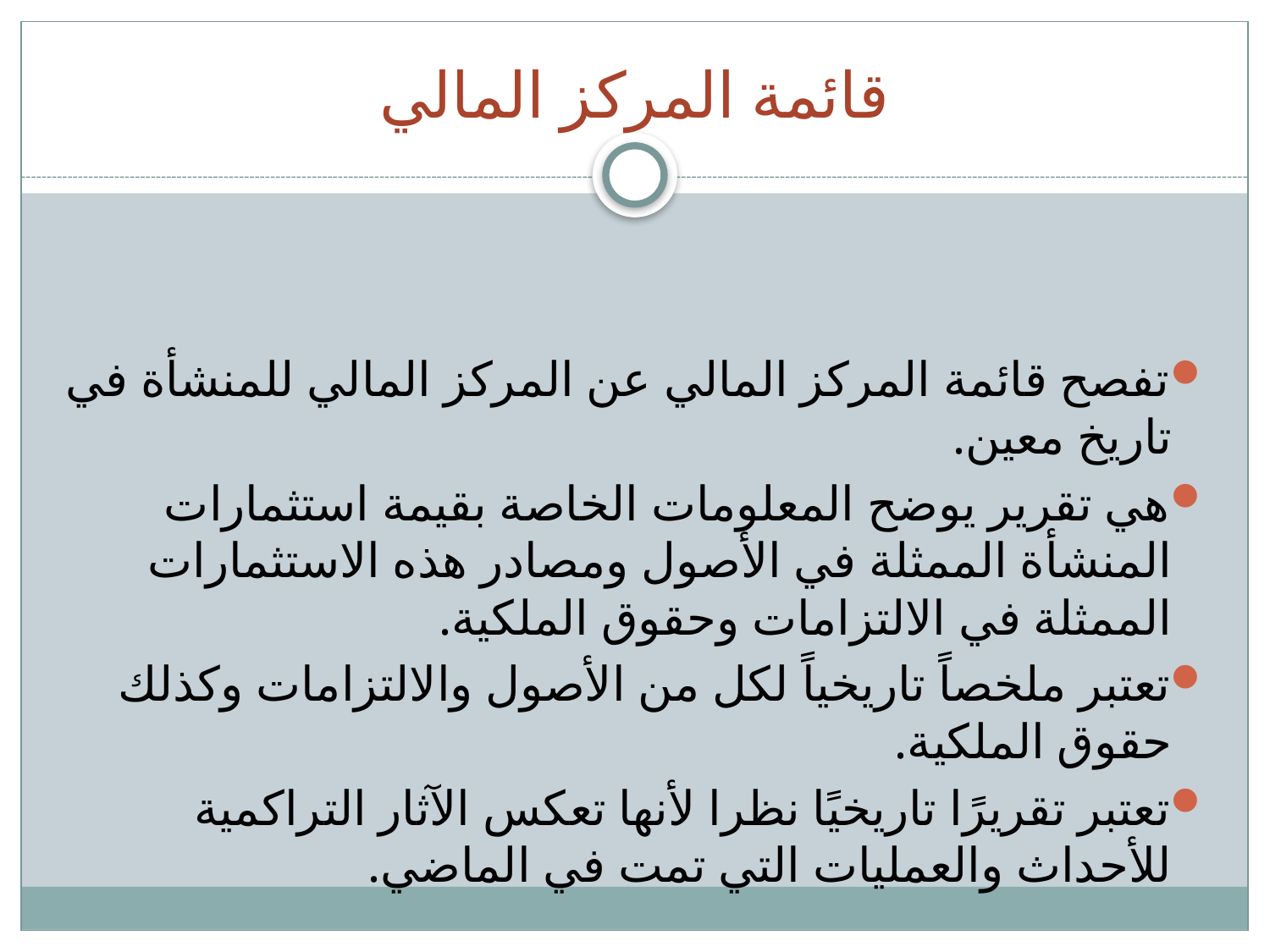

# قائمة المركز المالي

تفصح قائمة المركز المالي عن المركز المالي للمنشأة في تاريخ معين.
هي تقرير يوضح المعلومات الخاصة بقيمة استثمارات المنشأة الممثلة في الأصول ومصادر هذه الاستثمارات الممثلة في الالتزامات وحقوق الملكية.
تعتبر ملخصاً تاريخياً لكل من الأصول والالتزامات وكذلك حقوق الملكية.
تعتبر تقريرًا تاريخيًا نظرا لأنها تعكس الآثار التراكمية للأحداث والعمليات التي تمت في الماضي.